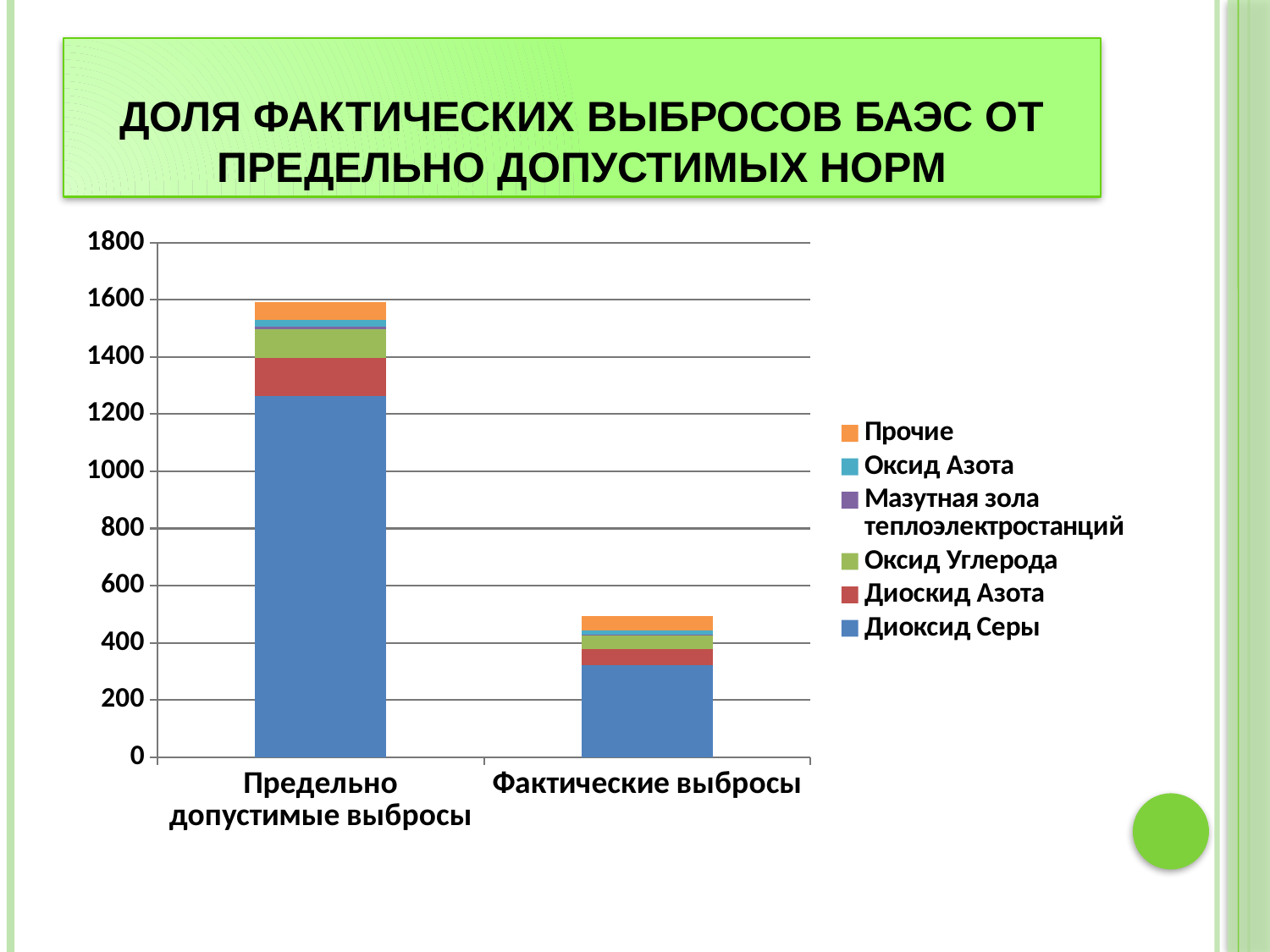

# Доля фактических выбросов БАЭС от предельно допустимых норм

### Chart

| Category | Диоксид Серы | Диоскид Азота | Оксид Углерода | Мазутная зола теплоэлектростанций | Оксид Азота | Прочие |
|---|---|---|---|---|---|---|
| Предельно допустимые выбросы | 1262.993 | 132.8810000000004 | 101.983 | 9.515 | 21.596 | 63.404 |
| Фактические выбросы | 321.779 | 57.586000000000006 | 46.082 | 3.8899999999999997 | 14.432 | 50.589000000000006 |